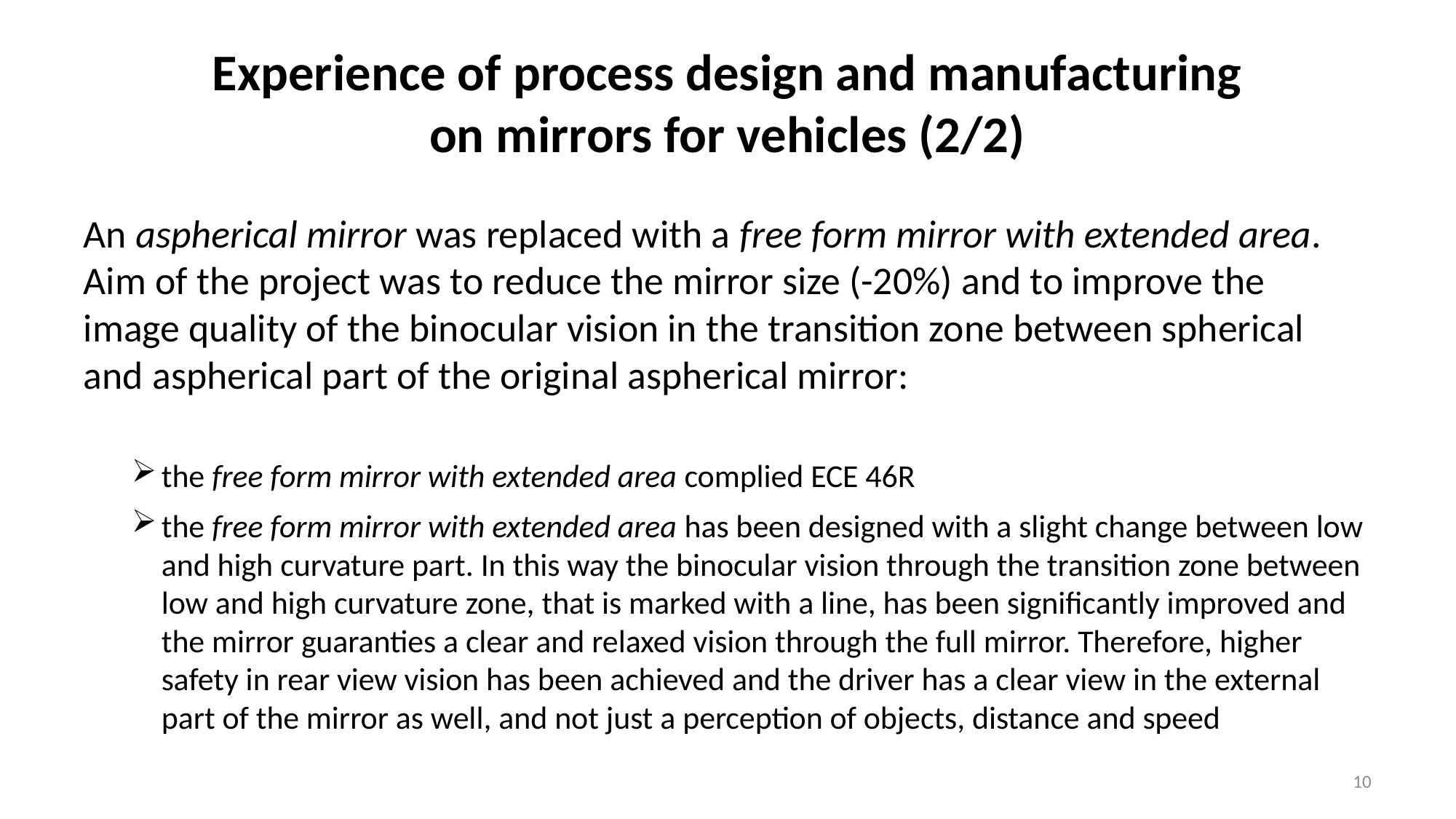

# Experience of process design and manufacturing on mirrors for vehicles (2/2)
An aspherical mirror was replaced with a free form mirror with extended area. Aim of the project was to reduce the mirror size (-20%) and to improve the image quality of the binocular vision in the transition zone between spherical and aspherical part of the original aspherical mirror:

the free form mirror with extended area complied ECE 46R
the free form mirror with extended area has been designed with a slight change between low and high curvature part. In this way the binocular vision through the transition zone between low and high curvature zone, that is marked with a line, has been significantly improved and the mirror guaranties a clear and relaxed vision through the full mirror. Therefore, higher safety in rear view vision has been achieved and the driver has a clear view in the external part of the mirror as well, and not just a perception of objects, distance and speed

10